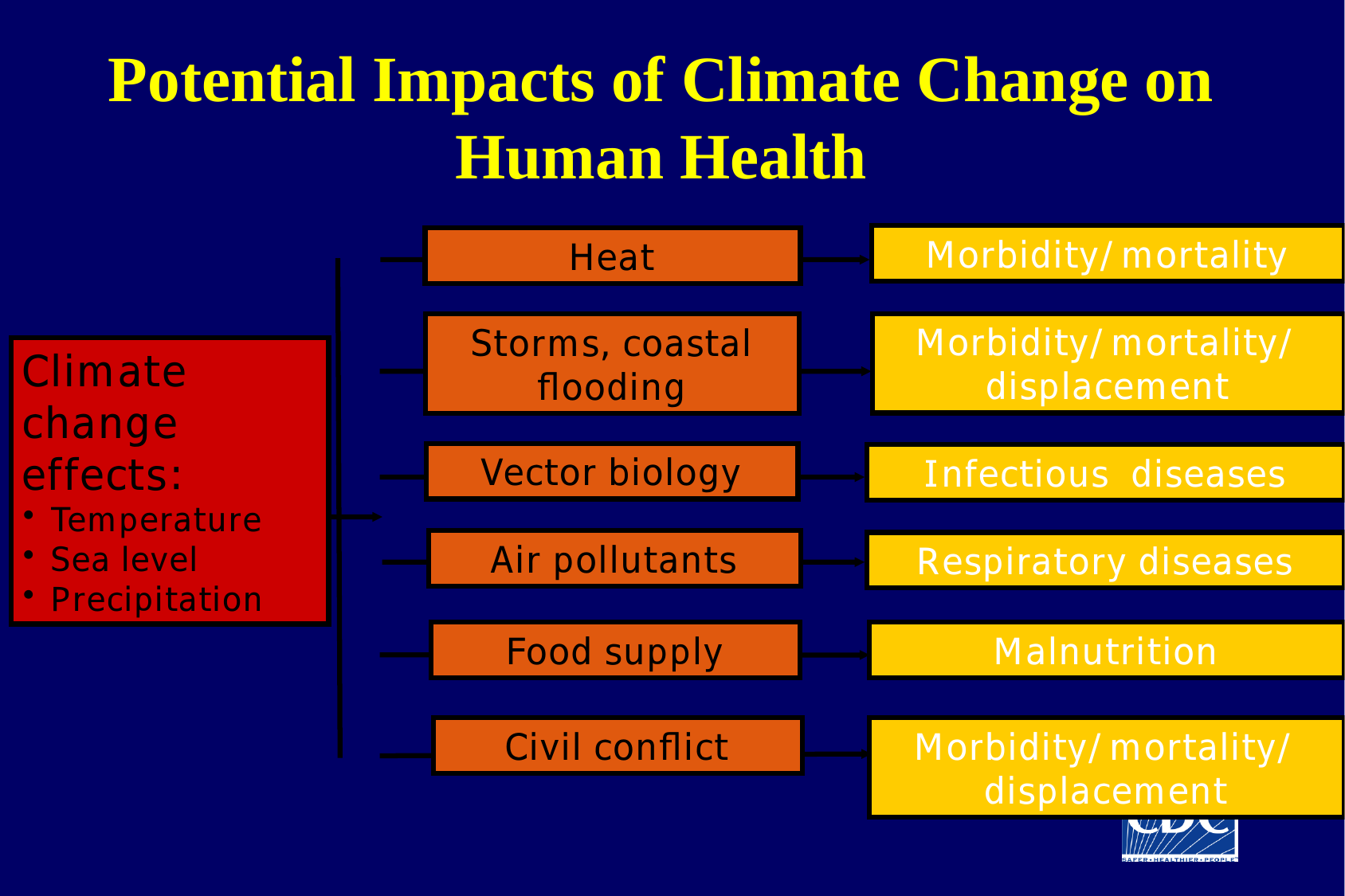

# Potential Impacts of Climate Change on Human Health
Morbidity/mortality
Heat

Morbidity/mortality/ displacement
Storms, coastal flooding
Climate change effects:
Temperature
Sea level
Precipitation

Vector biology
Infectious  diseases

Air pollutants
Respiratory diseases

Food supply
Malnutrition

Civil conflict
Morbidity/mortality/displacement